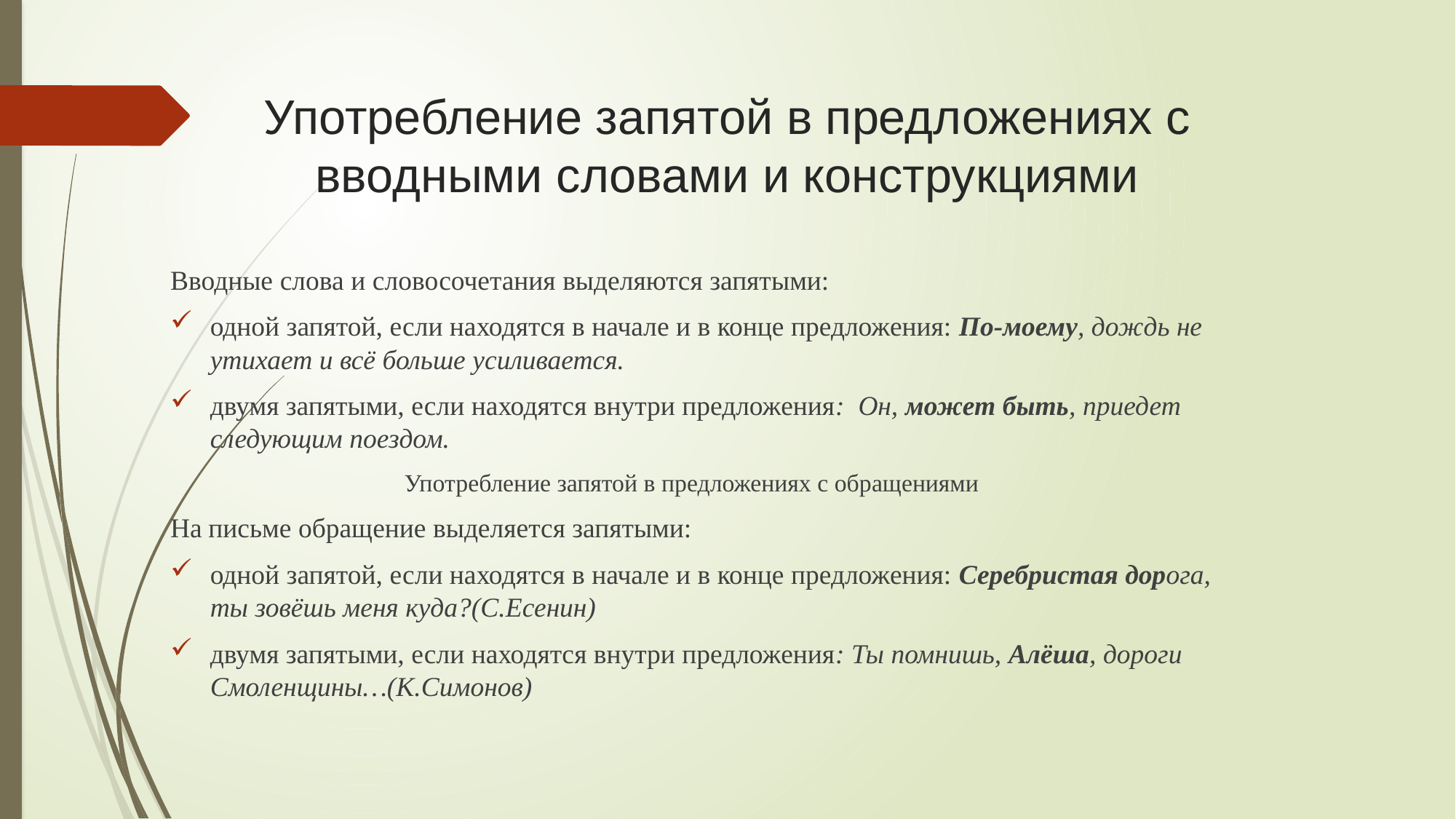

# Употребление запятой в предложениях с вводными словами и конструкциями
Вводные слова и словосочетания выделяются запятыми:
одной запятой, если находятся в начале и в конце предложения: По-моему, дождь не утихает и всё больше усиливается.
двумя запятыми, если находятся внутри предложения:  Он, может быть, приедет следующим поездом.
Употребление запятой в предложениях с обращениями
На письме обращение выделяется запятыми:
одной запятой, если находятся в начале и в конце предложения: Серебристая дорога, ты зовёшь меня куда?(С.Есенин)
двумя запятыми, если находятся внутри предложения: Ты помнишь, Алёша, дороги Смоленщины…(К.Симонов)